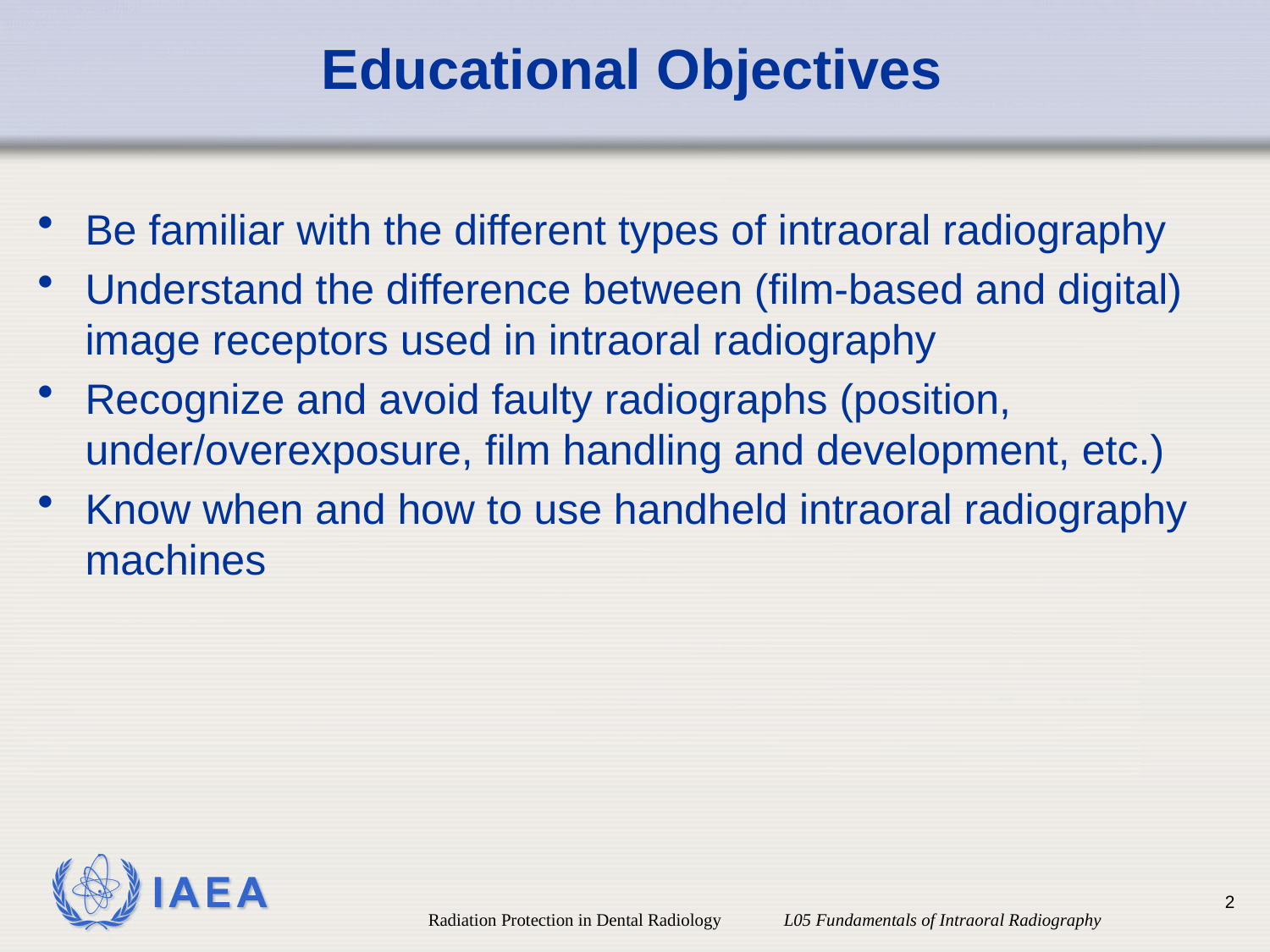

# Educational Objectives
Be familiar with the different types of intraoral radiography
Understand the difference between (film-based and digital) image receptors used in intraoral radiography
Recognize and avoid faulty radiographs (position, under/overexposure, film handling and development, etc.)
Know when and how to use handheld intraoral radiography machines

2
Radiation Protection in Dental Radiology              L05 Fundamentals of Intraoral Radiography